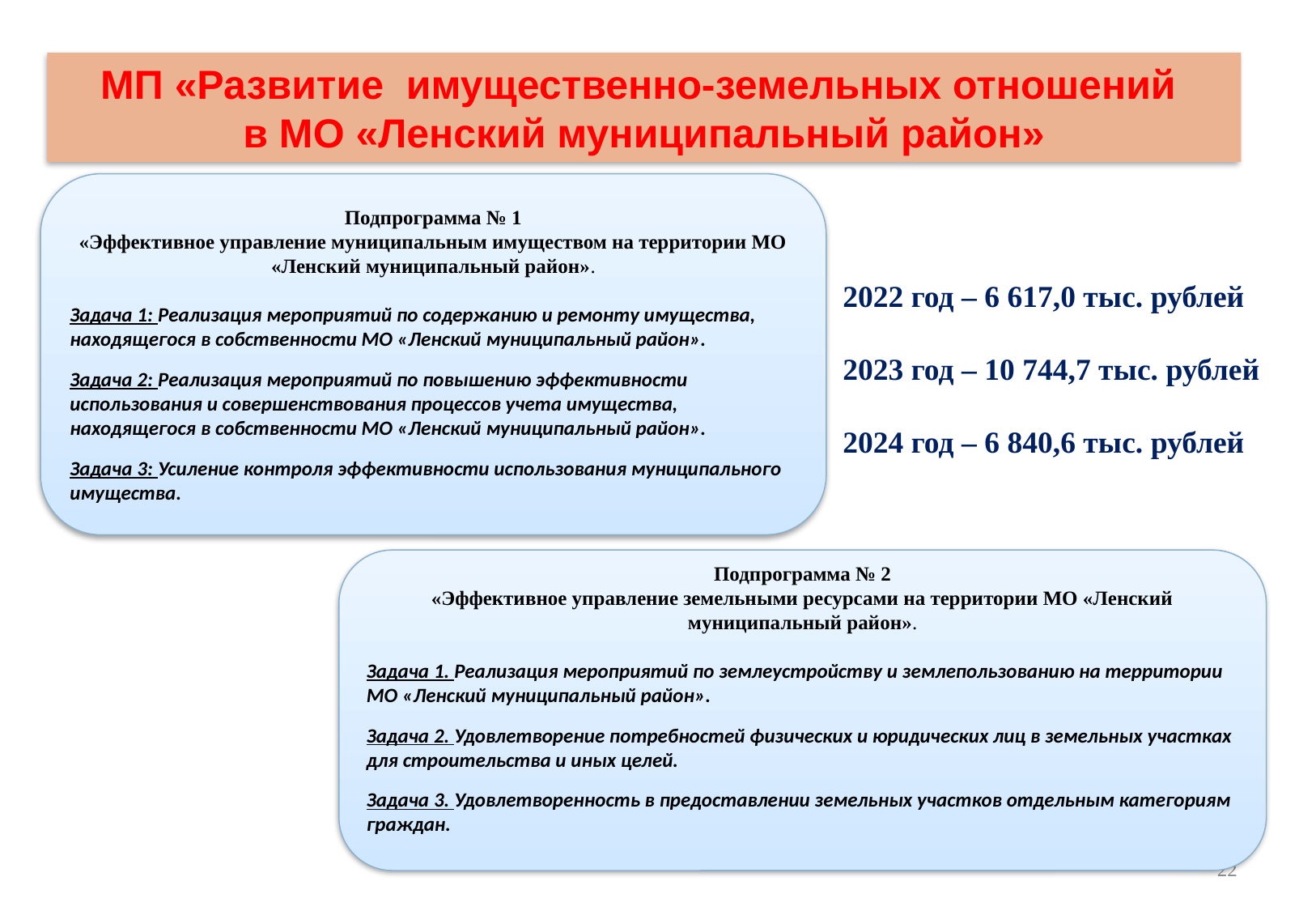

МП «Развитие  имущественно-земельных отношений
в МО «Ленский муниципальный район»

Подпрограмма № 1
«Эффективное управление муниципальным имуществом на территории МО «Ленский муниципальный район».

Задача 1: Реализация мероприятий по содержанию и ремонту имущества, находящегося в собственности МО «Ленский муниципальный район».

Задача 2: Реализация мероприятий по повышению эффективности использования и совершенствования процессов учета имущества, находящегося в собственности МО «Ленский муниципальный район».

Задача 3: Усиление контроля эффективности использования муниципального имущества.

2022 год – 6 617,0 тыс. рублей

2023 год – 10 744,7 тыс. рублей

2024 год – 6 840,6 тыс. рублей

Подпрограмма № 2
«Эффективное управление земельными ресурсами на территории МО «Ленский муниципальный район».

Задача 1. Реализация мероприятий по землеустройству и землепользованию на территории МО «Ленский муниципальный район».

Задача 2. Удовлетворение потребностей физических и юридических лиц в земельных участках для строительства и иных целей.

Задача 3. Удовлетворенность в предоставлении земельных участков отдельным категориям граждан.

22